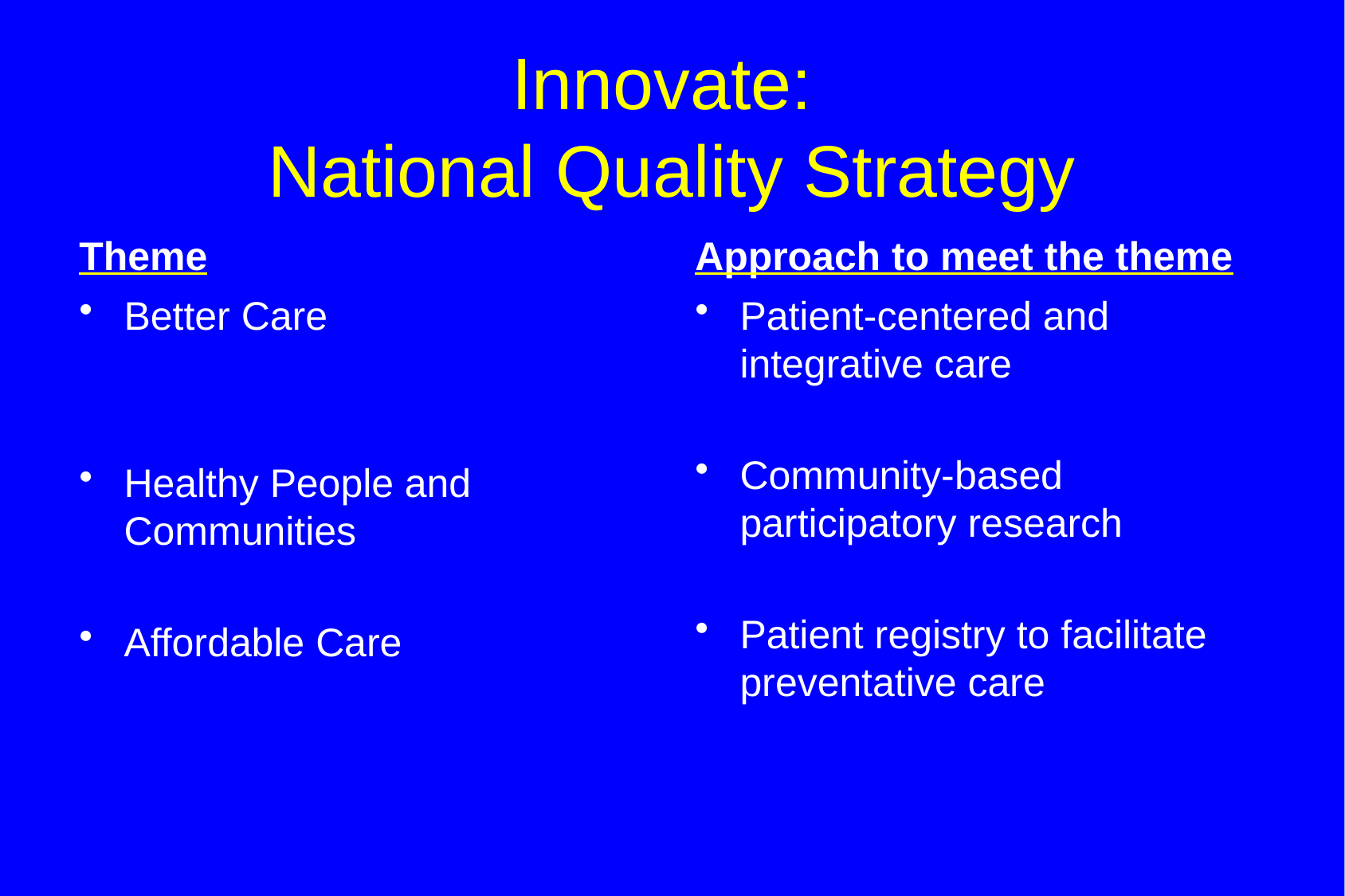

# Innovate: National Quality Strategy
Theme
Approach to meet the theme
Better Care

Healthy People and Communities

Affordable Care
Patient-centered and integrative care

Community-based participatory research

Patient registry to facilitate preventative care